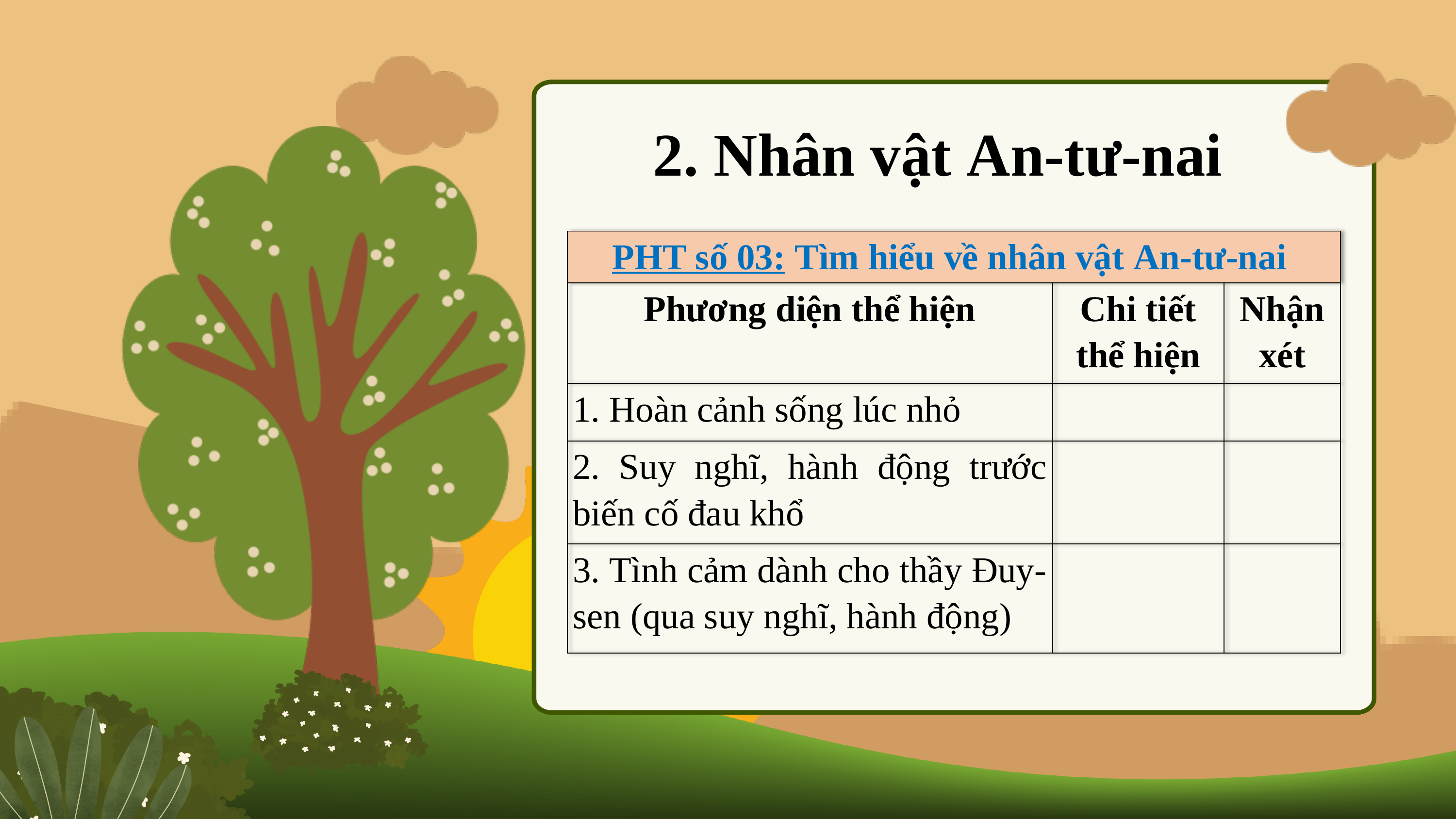

2. Nhân vật An-tư-nai

| PHT số 03: Tìm hiểu về nhân vật An-tư-nai |  |  |
| --- | --- | --- |
| Phương diện thể hiện | Chi tiết thể hiện | Nhận xét |
| 1. Hoàn cảnh sống lúc nhỏ |  |  |
| 2. Suy nghĩ, hành động trước biến cố đau khổ |  |  |
| 3. Tình cảm dành cho thầy Đuy-sen (qua suy nghĩ, hành động) |  |  |